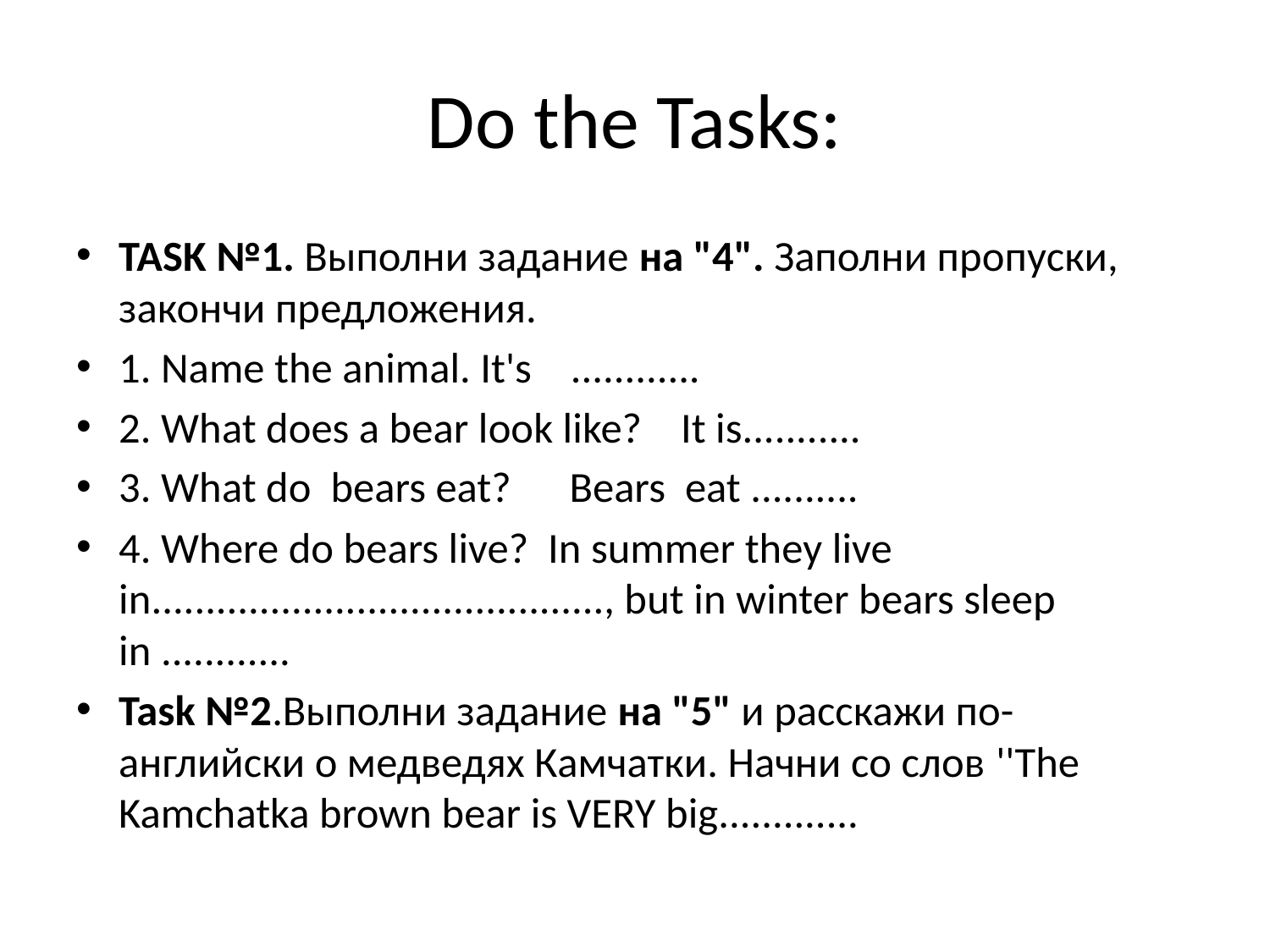

# Do the Tasks:
TASK №1. Выполни задание на "4". Заполни пропуски, закончи предложения.
1. Name the animal. It's    ............
2. What does a bear look like?    It is...........
3. What do  bears eat?      Bears  eat ..........
4. Where do bears live?  In summer they live in.........................................., but in winter bears sleep in ............
Task №2.Выполни задание на "5" и расскажи по-английски о медведях Камчатки. Начни со слов ''The Kamchatka brown bear is VERY big.............